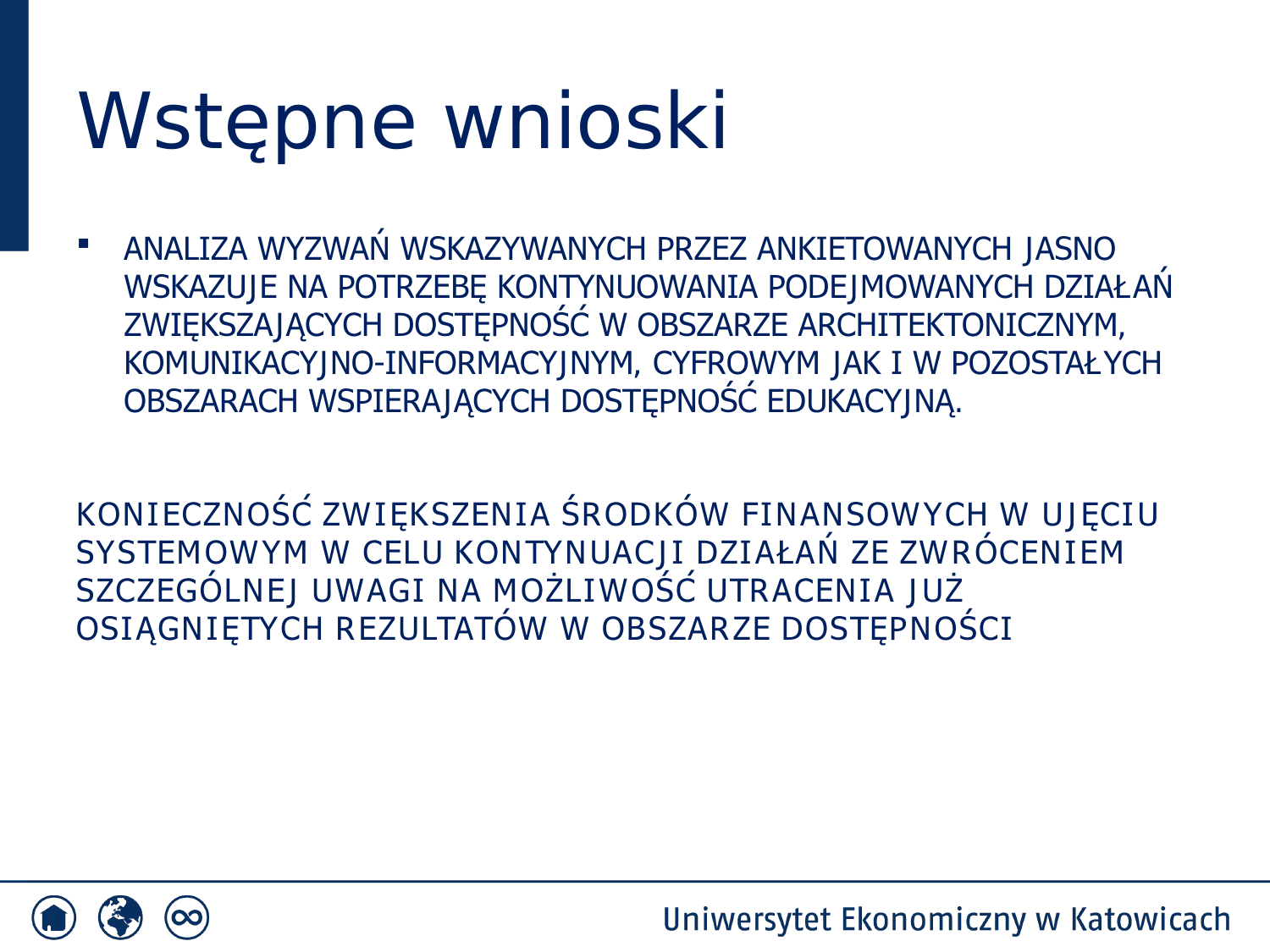

# Wstępne wnioski
ANALIZA WYZWAŃ WSKAZYWANYCH PRZEZ ANKIETOWANYCH JASNO WSKAZUJE NA POTRZEBĘ KONTYNUOWANIA PODEJMOWANYCH DZIAŁAŃ ZWIĘKSZAJĄCYCH DOSTĘPNOŚĆ W OBSZARZE ARCHITEKTONICZNYM, KOMUNIKACYJNO-INFORMACYJNYM, CYFROWYM JAK I W POZOSTAŁYCH OBSZARACH WSPIERAJĄCYCH DOSTĘPNOŚĆ EDUKACYJNĄ.

KONIECZNOŚĆ ZWIĘKSZENIA ŚRODKÓW FINANSOWYCH W UJĘCIU SYSTEMOWYM W CELU KONTYNUACJI DZIAŁAŃ ZE ZWRÓCENIEM SZCZEGÓLNEJ UWAGI NA MOŻLIWOŚĆ UTRACENIA JUŻ OSIĄGNIĘTYCH REZULTATÓW W OBSZARZE DOSTĘPNOŚCI